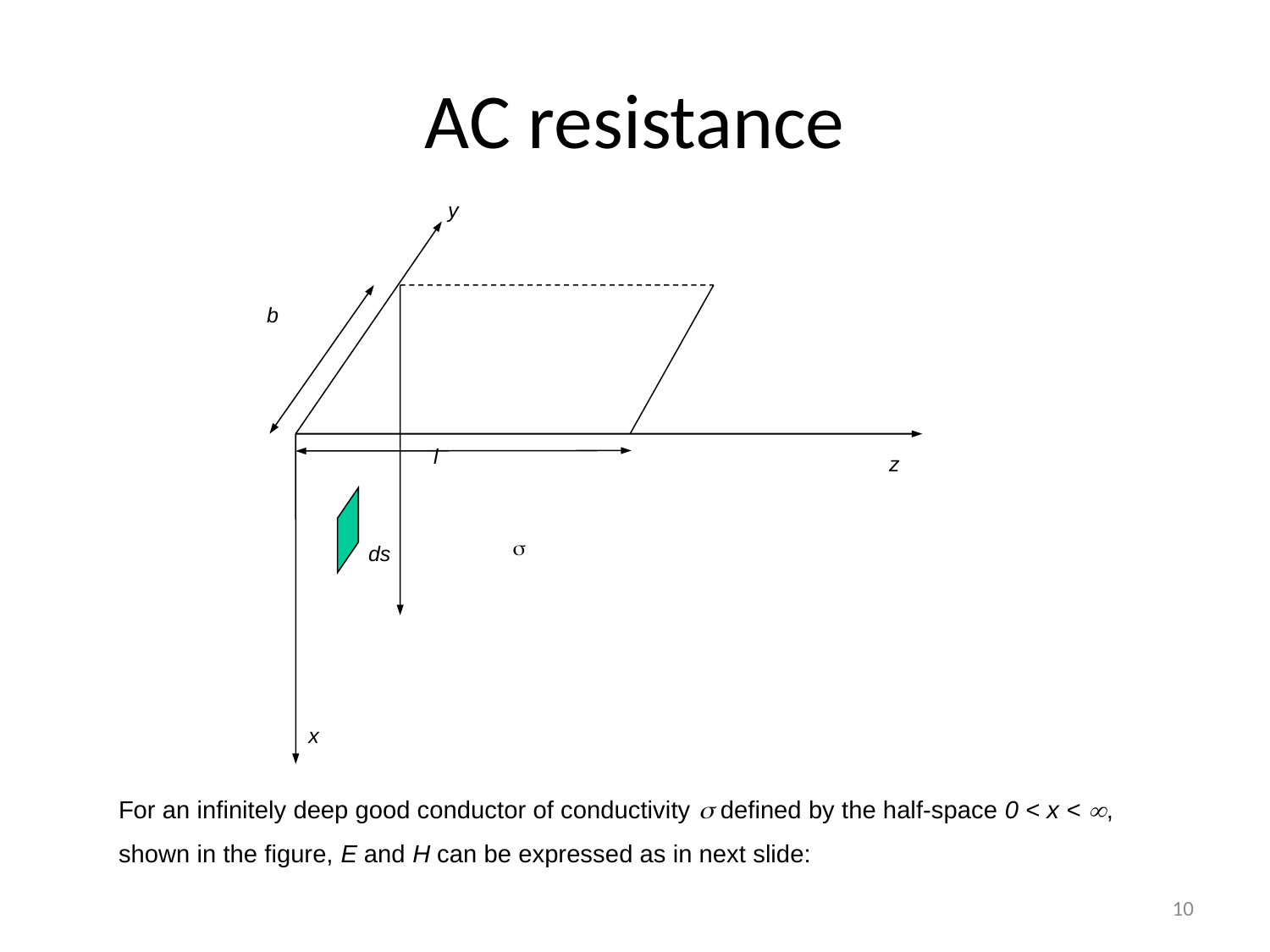

# AC resistance
y

b

l
z

σ
      ds
x
For an infinitely deep good conductor of conductivity σ defined by the half-space 0 < x < ∞, shown in the figure, E and H can be expressed as in next slide:
10